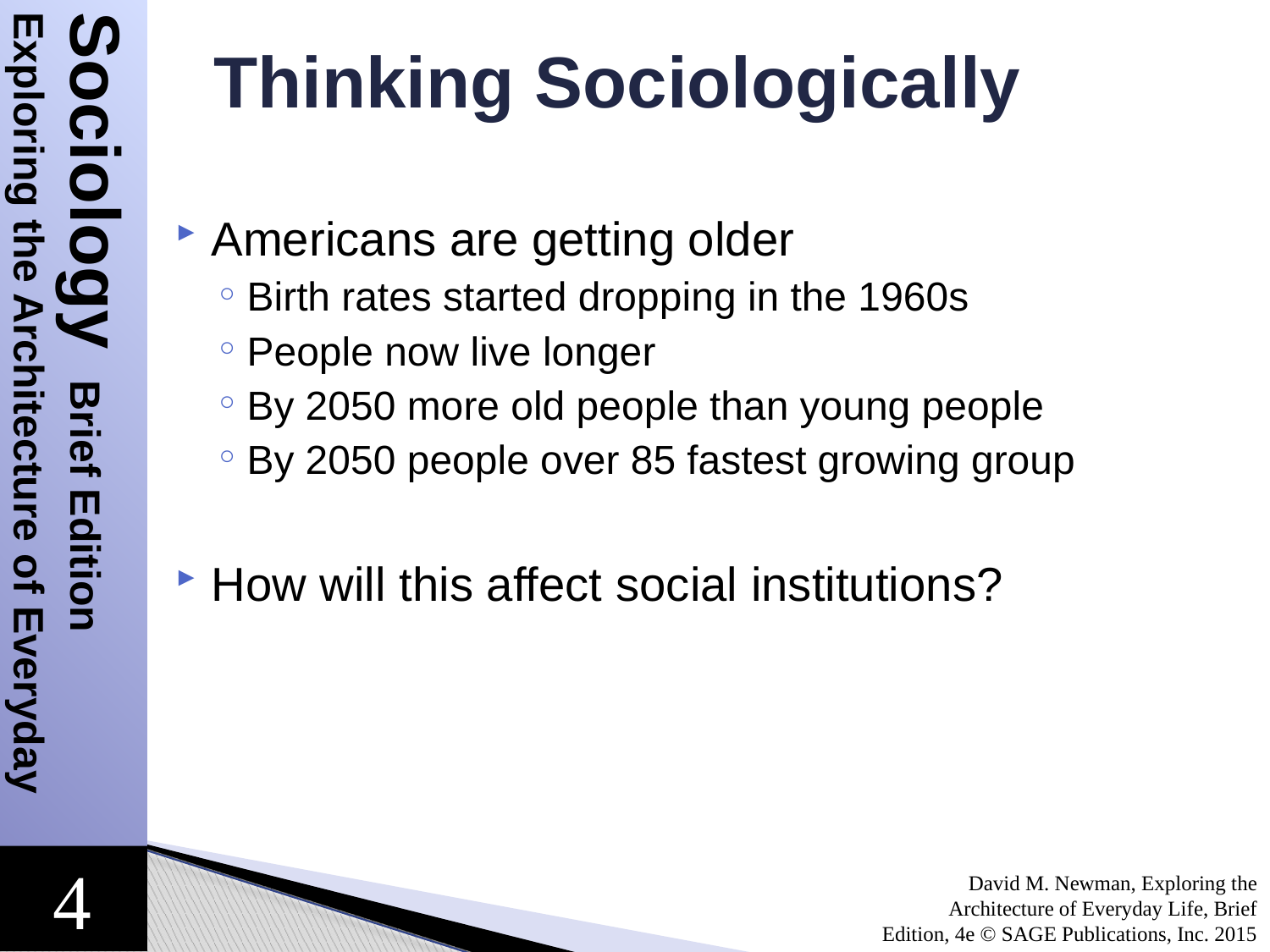

# Thinking Sociologically

Americans are getting older
Birth rates started dropping in the 1960s
People now live longer
By 2050 more old people than young people
By 2050 people over 85 fastest growing group

How will this affect social institutions?
David M. Newman, Exploring the Architecture of Everyday Life, Brief Edition, 4e © SAGE Publications, Inc. 2015